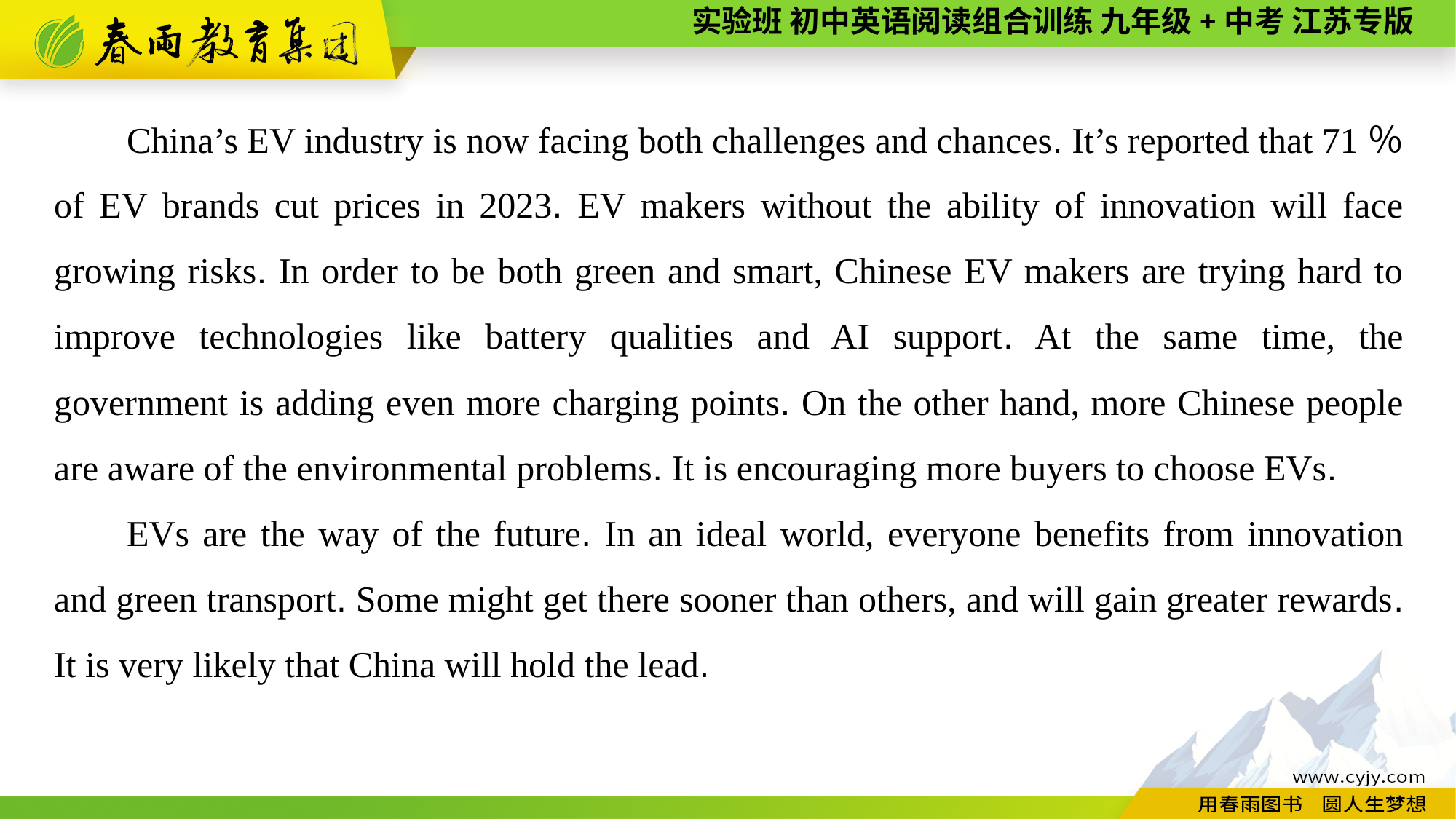

China’s EV industry is now facing both challenges and chances. It’s reported that 71％ of EV brands cut prices in 2023. EV makers without the ability of innovation will face growing risks. In order to be both green and smart, Chinese EV makers are trying hard to improve technologies like battery qualities and AI support. At the same time, the government is adding even more charging points. On the other hand, more Chinese people are aware of the environmental problems. It is encouraging more buyers to choose EVs.
EVs are the way of the future. In an ideal world, everyone benefits from innovation and green transport. Some might get there sooner than others, and will gain greater rewards. It is very likely that China will hold the lead.